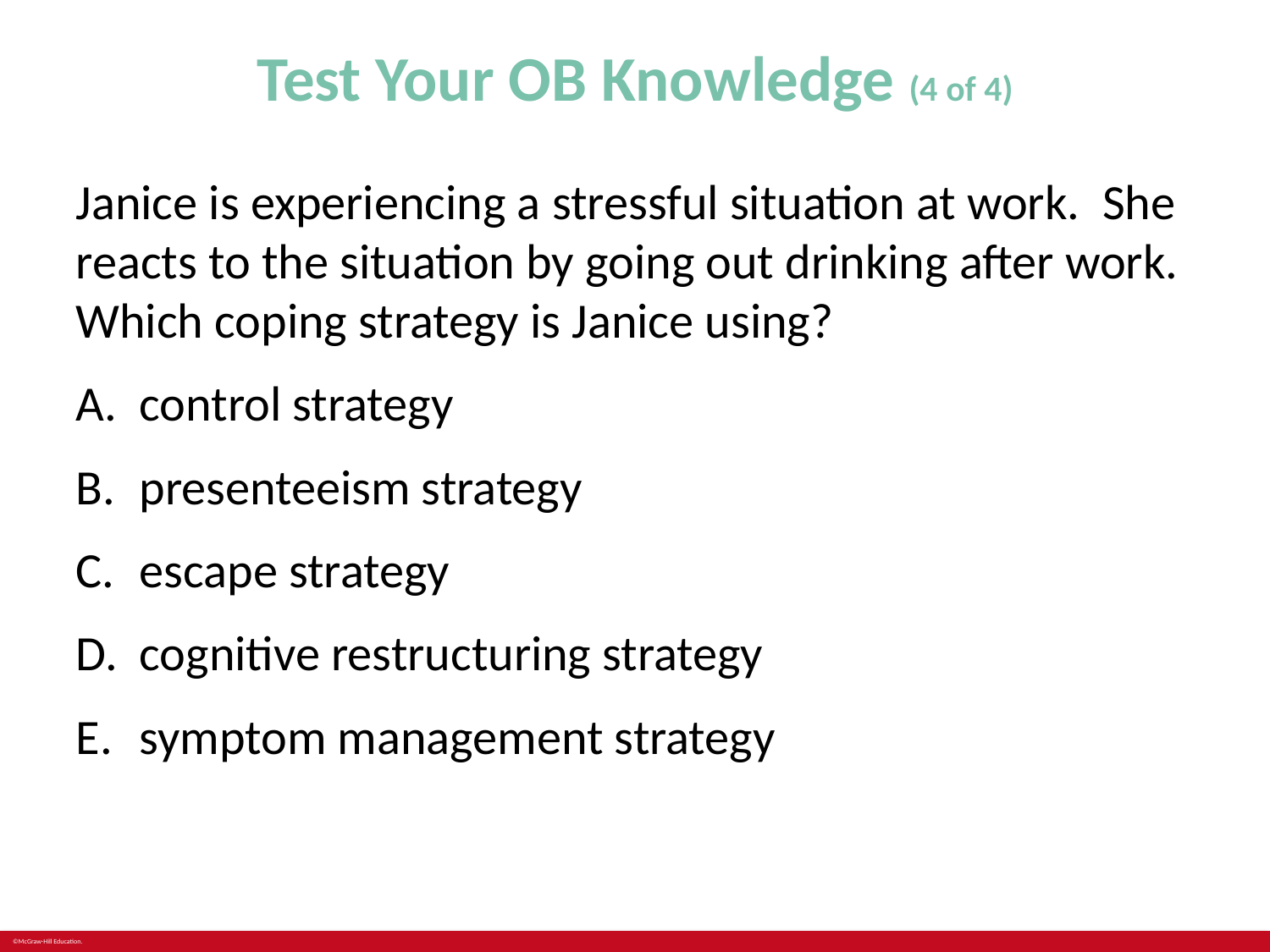

# Test Your OB Knowledge (4 of 4)
Janice is experiencing a stressful situation at work.  She reacts to the situation by going out drinking after work.  Which coping strategy is Janice using?
control strategy
presenteeism strategy
escape strategy
cognitive restructuring strategy
symptom management strategy